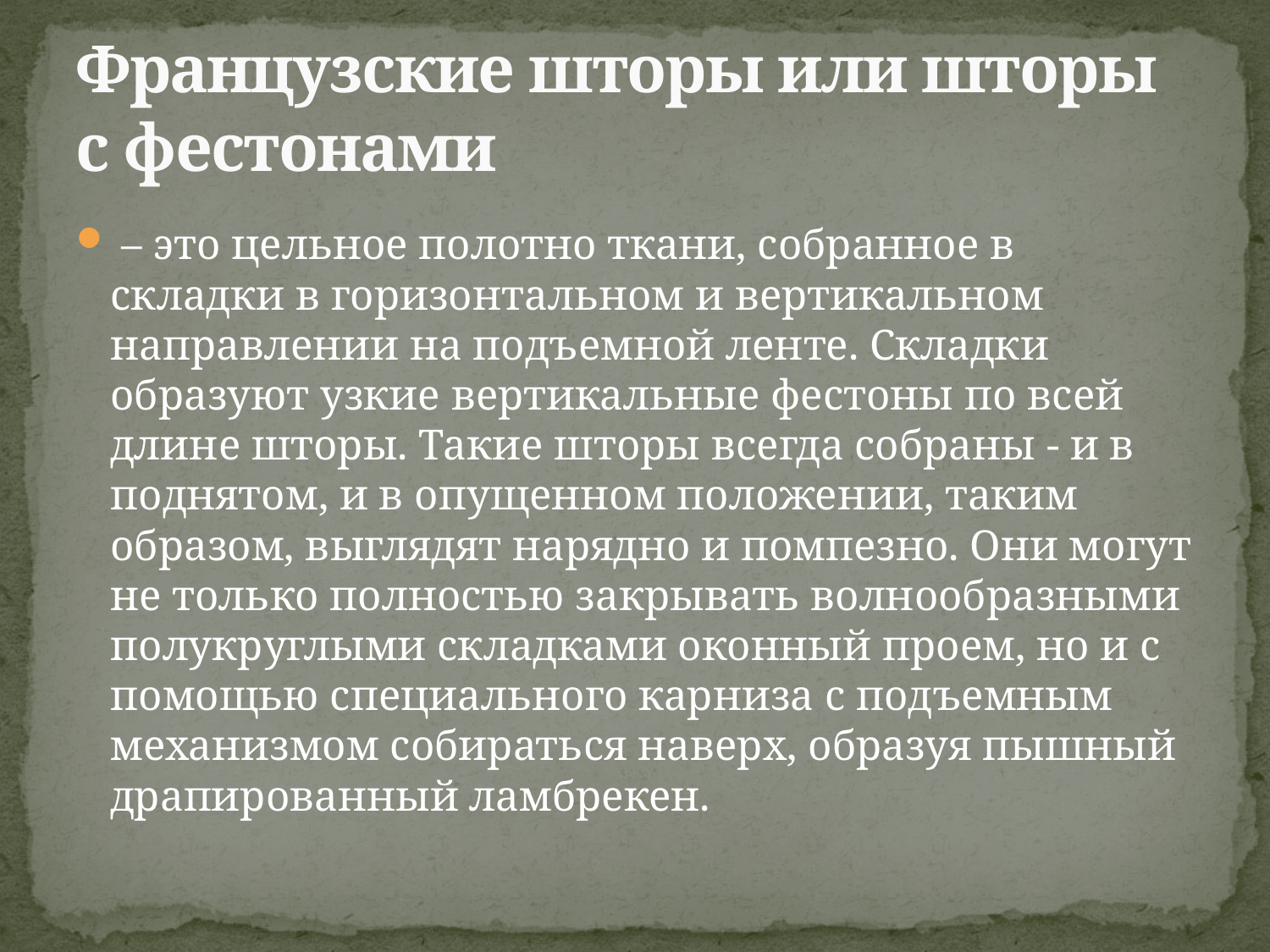

# Французские шторы или шторы с фестонами
 – это цельное полотно ткани, собранное в складки в горизонтальном и вертикальном направлении на подъемной ленте. Складки образуют узкие вертикальные фестоны по всей длине шторы. Такие шторы всегда собраны - и в поднятом, и в опущенном положении, таким образом, выглядят нарядно и помпезно. Они могут не только полностью закрывать волнообразными полукруглыми складками оконный проем, но и с помощью специального карниза с подъемным механизмом собираться наверх, образуя пышный драпированный ламбрекен.